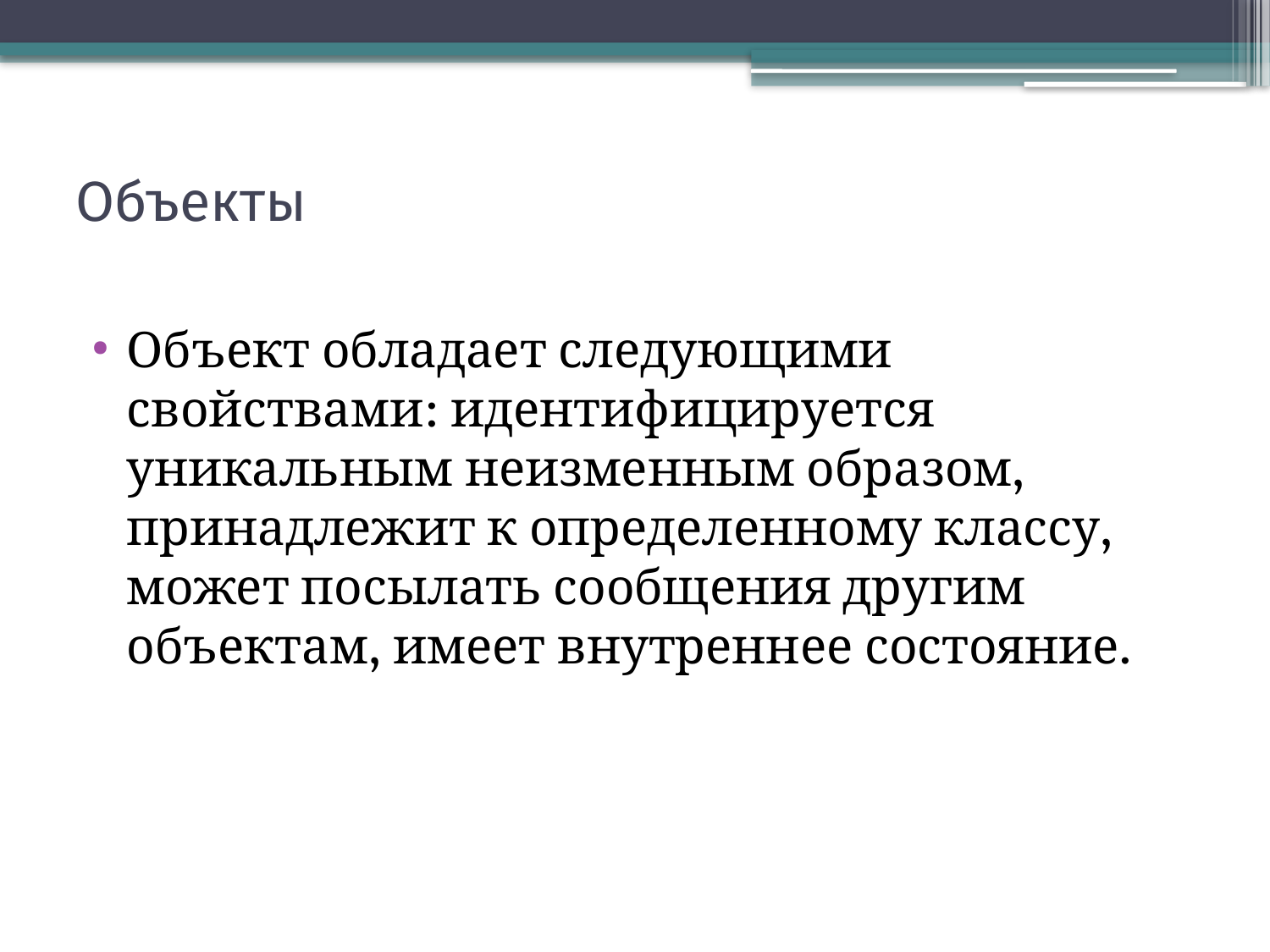

# Объекты
Объект обладает следующими свойствами: идентифицируется уникальным неизменным образом, принадлежит к определенному классу,  может посылать сообщения другим объектам, имеет внутреннее состояние.